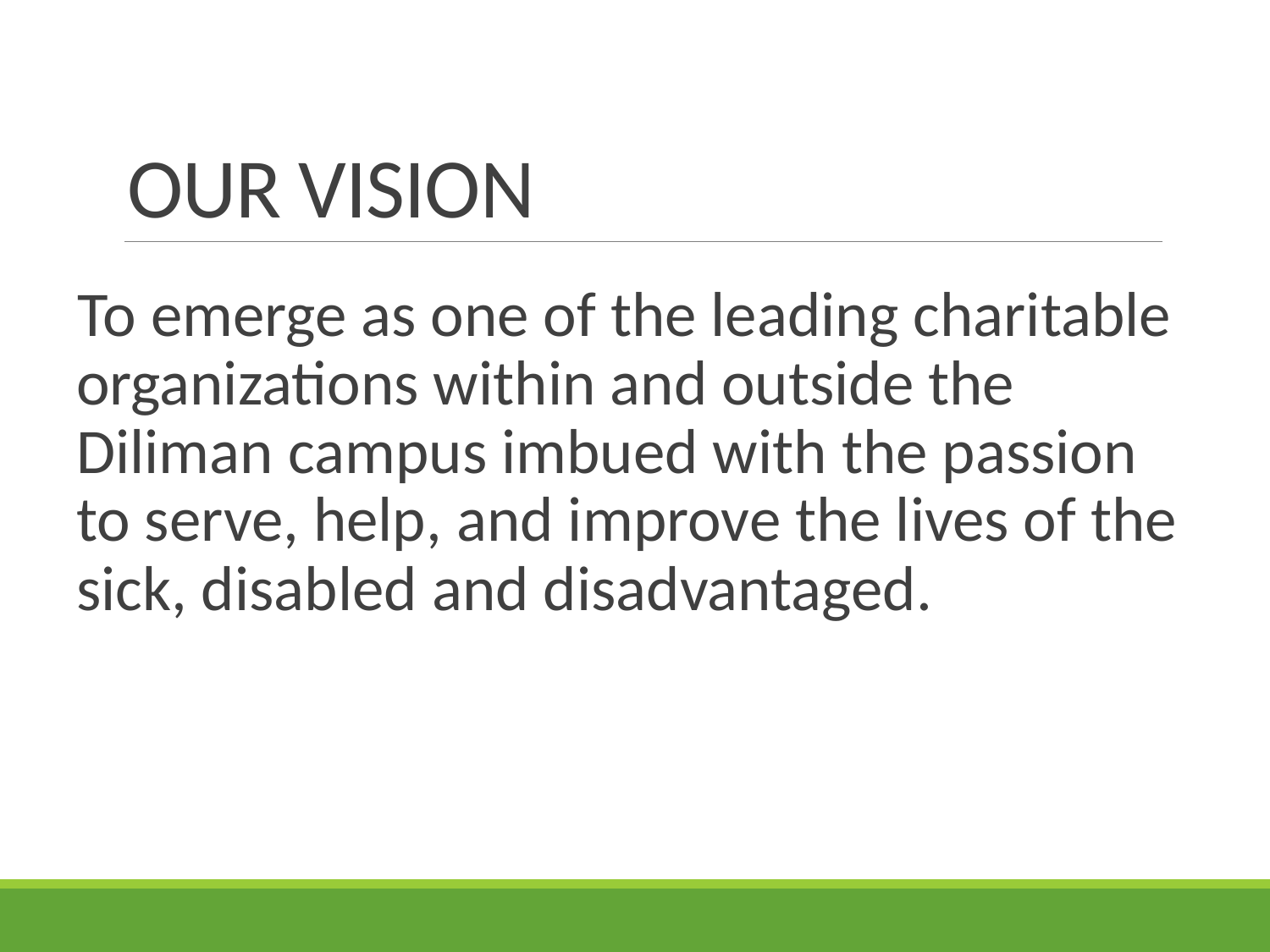

# OUR VISION
To emerge as one of the leading charitable organizations within and outside the Diliman campus imbued with the passion to serve, help, and improve the lives of the sick, disabled and disadvantaged.